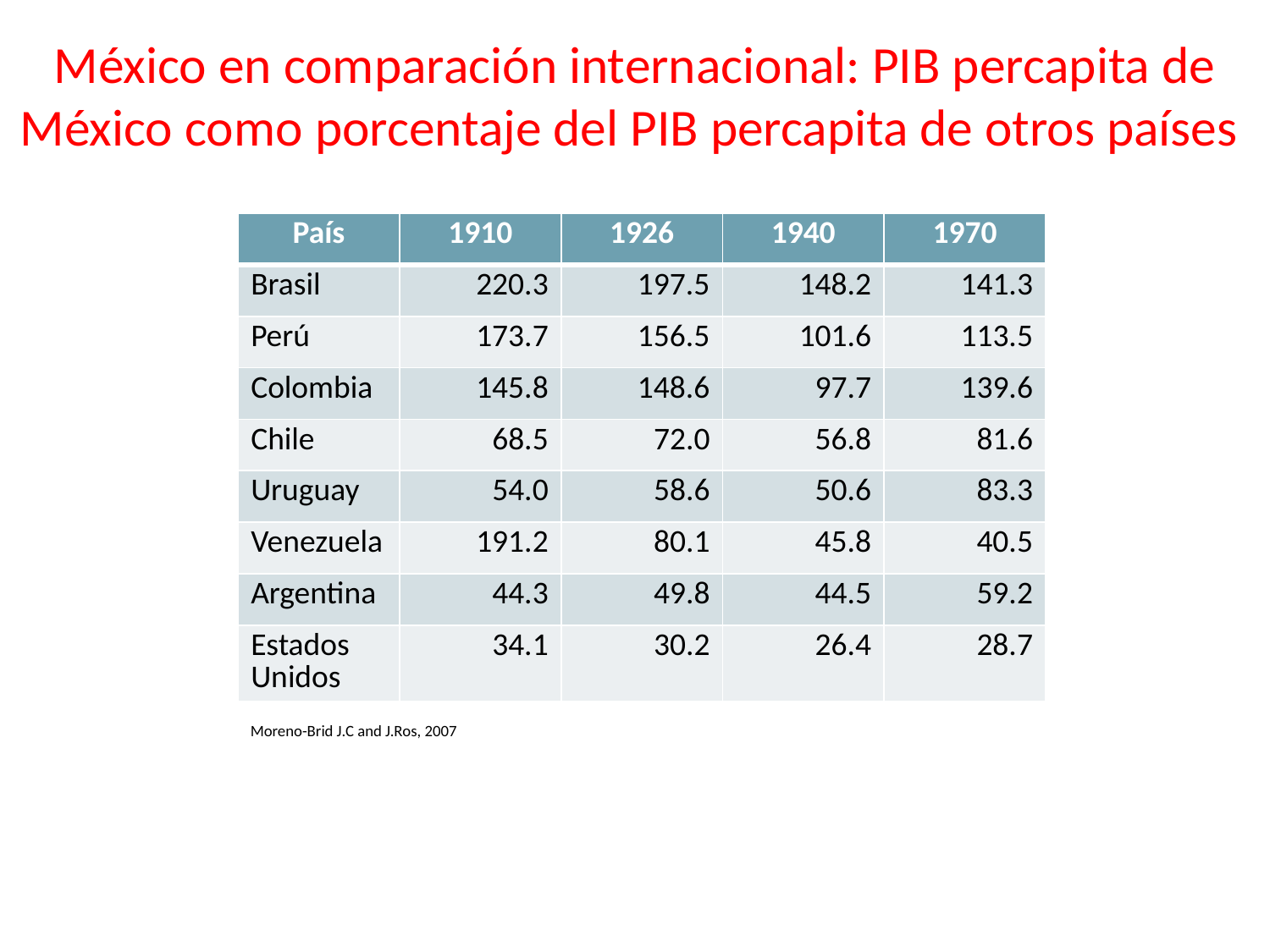

# México en comparación internacional: PIB percapita de México como porcentaje del PIB percapita de otros países

| País | 1910 | 1926 | 1940 | 1970 |
| --- | --- | --- | --- | --- |
| Brasil | 220.3 | 197.5 | 148.2 | 141.3 |
| Perú | 173.7 | 156.5 | 101.6 | 113.5 |
| Colombia | 145.8 | 148.6 | 97.7 | 139.6 |
| Chile | 68.5 | 72.0 | 56.8 | 81.6 |
| Uruguay | 54.0 | 58.6 | 50.6 | 83.3 |
| Venezuela | 191.2 | 80.1 | 45.8 | 40.5 |
| Argentina | 44.3 | 49.8 | 44.5 | 59.2 |
| Estados Unidos | 34.1 | 30.2 | 26.4 | 28.7 |
Moreno-Brid J.C and J.Ros, 2007